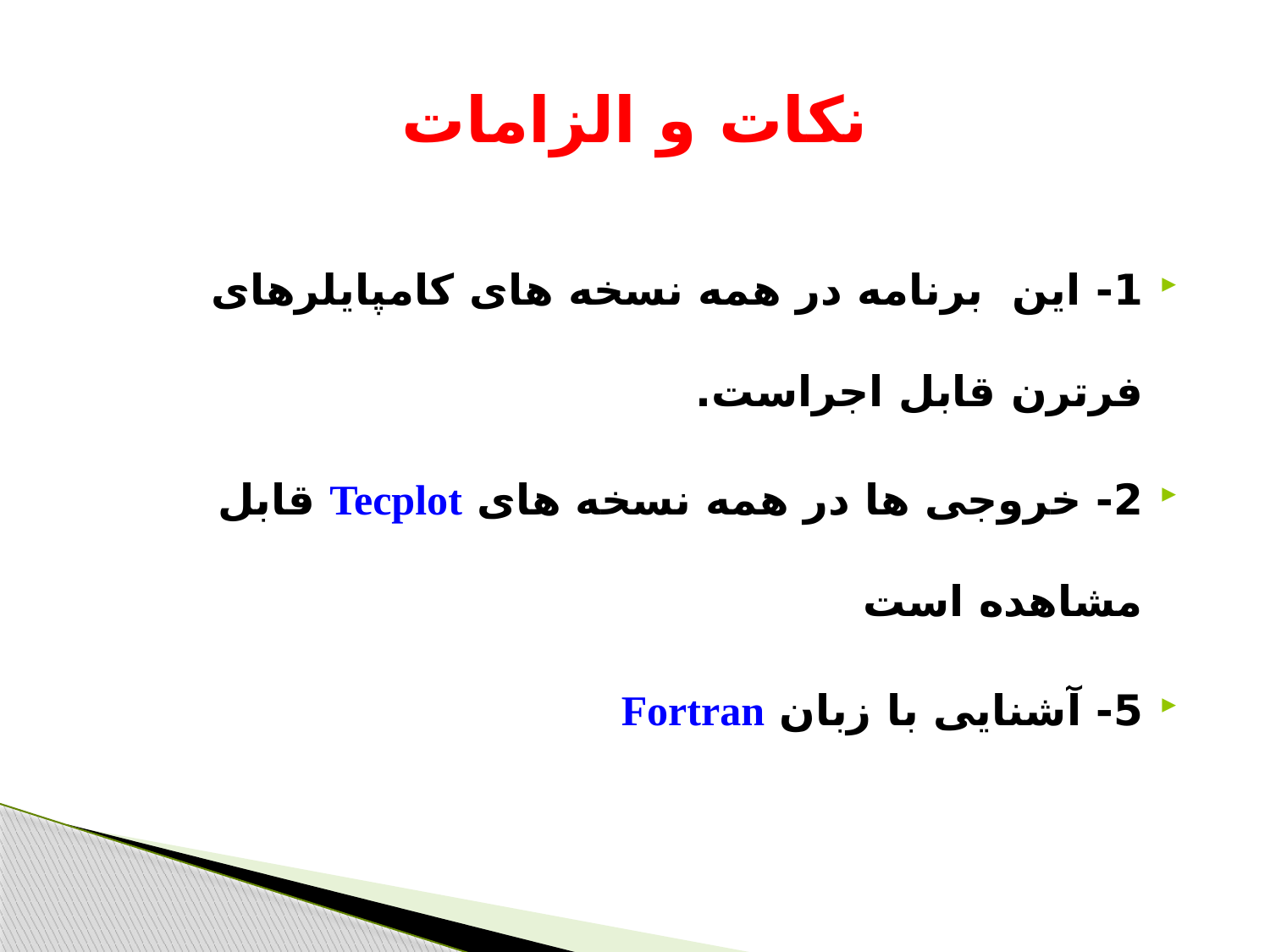

# نکات و الزامات
1- این  برنامه در همه نسخه های کامپایلرهای فرترن قابل اجراست.
2- خروجی ها در همه نسخه های Tecplot قابل مشاهده است
5- آشنایی با زبان Fortran